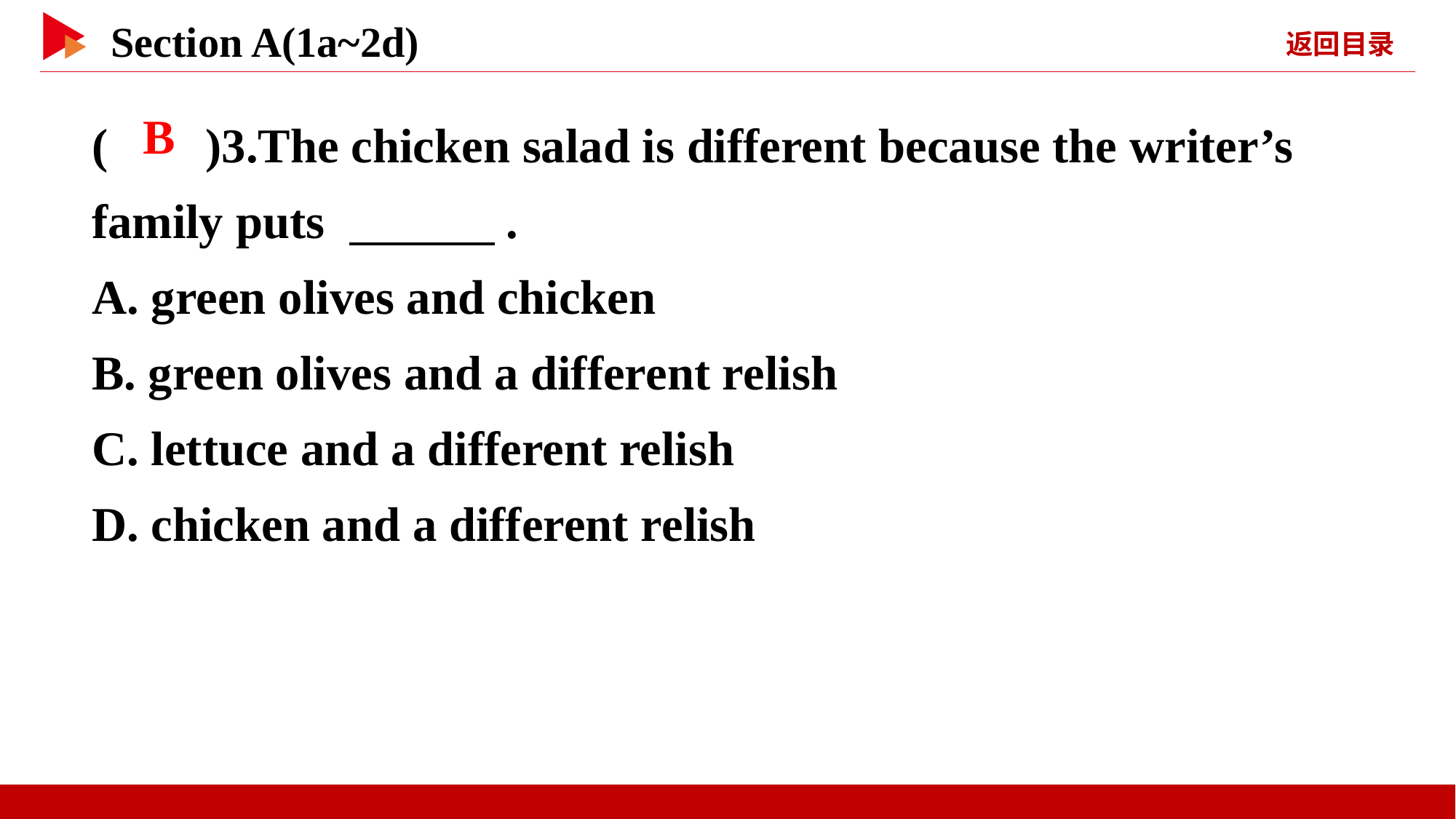

(        )3.The chicken salad is different because the writer’s family puts 　　　.
A. green olives and chicken
B. green olives and a different relish
C. lettuce and a different relish
D. chicken and a different relish
   B